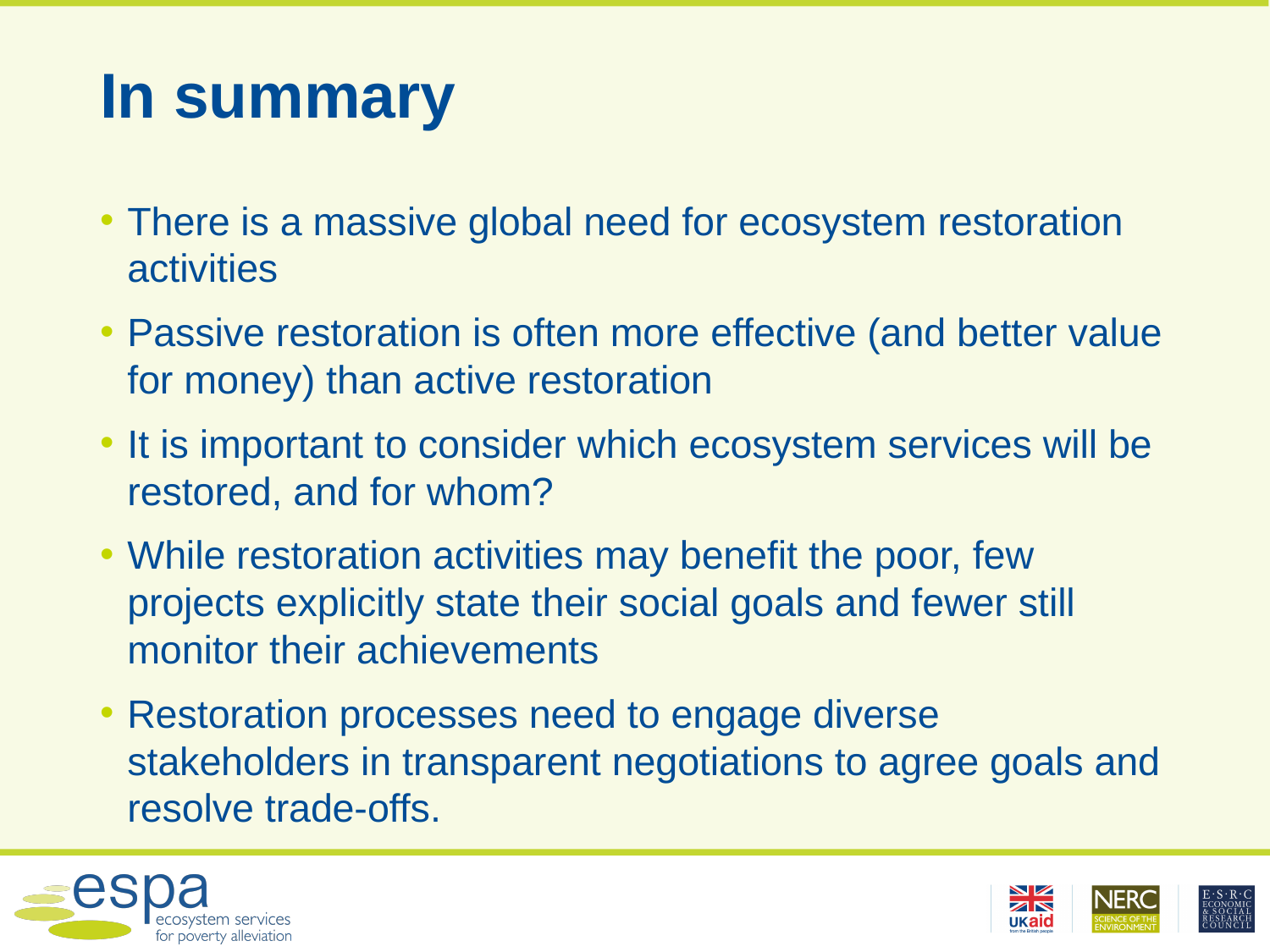

# In summary
There is a massive global need for ecosystem restoration activities
Passive restoration is often more effective (and better value for money) than active restoration
It is important to consider which ecosystem services will be restored, and for whom?
While restoration activities may benefit the poor, few projects explicitly state their social goals and fewer still monitor their achievements
Restoration processes need to engage diverse stakeholders in transparent negotiations to agree goals and resolve trade-offs.